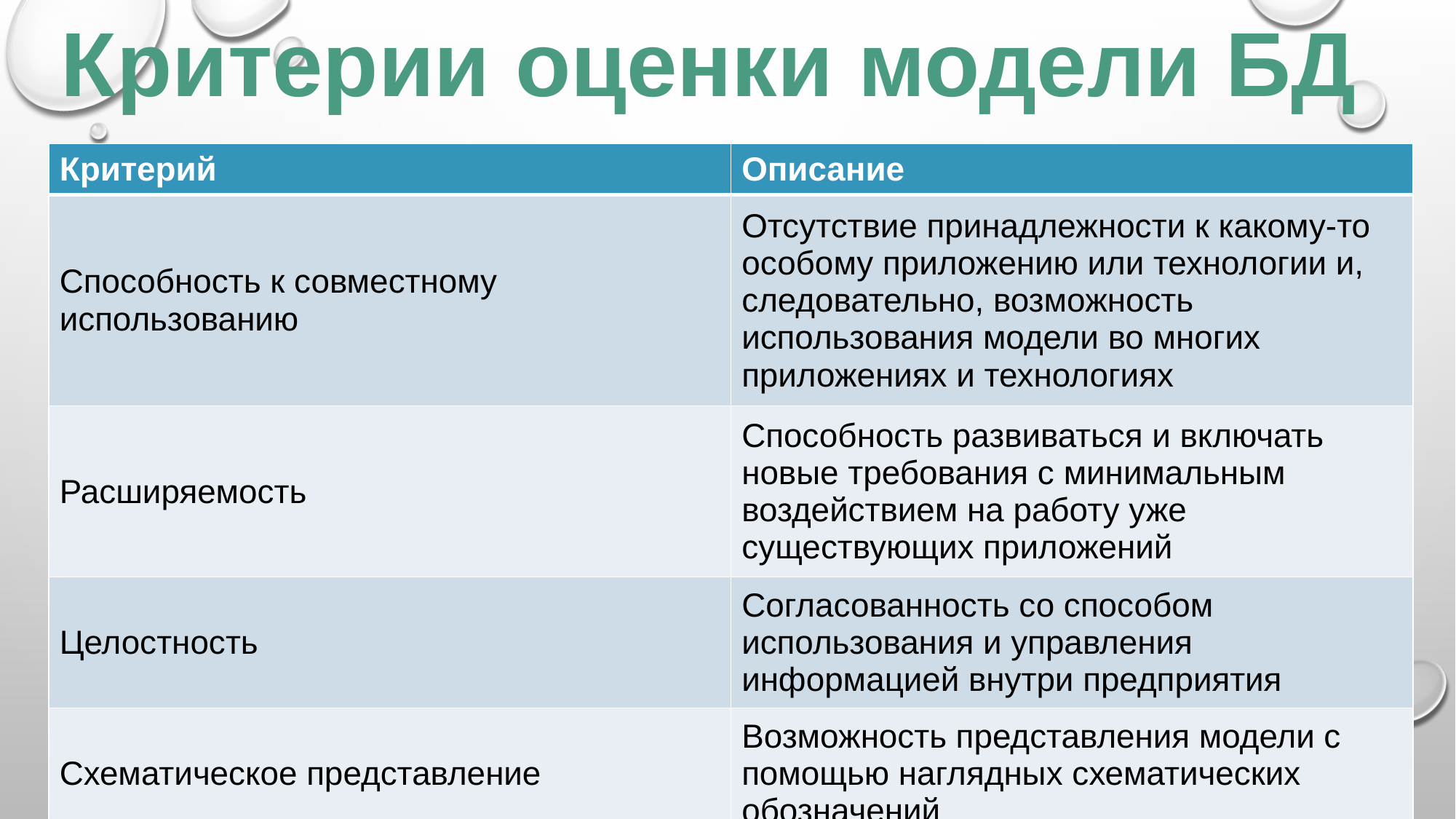

Критерии оценки модели БД
| Критерий | Описание |
| --- | --- |
| Способность к совместному использованию | Отсутствие принадлежности к какому-то особому приложению или технологии и, следовательно, возможность использования модели во многих приложениях и технологиях |
| Расширяемость | Способность развиваться и включать новые требования с минимальным воздействием на работу уже существующих приложений |
| Целостность | Согласованность со способом использования и управления информацией внутри предприятия |
| Схематическое представление | Возможность представления модели с помощью наглядных схематических обозначений |